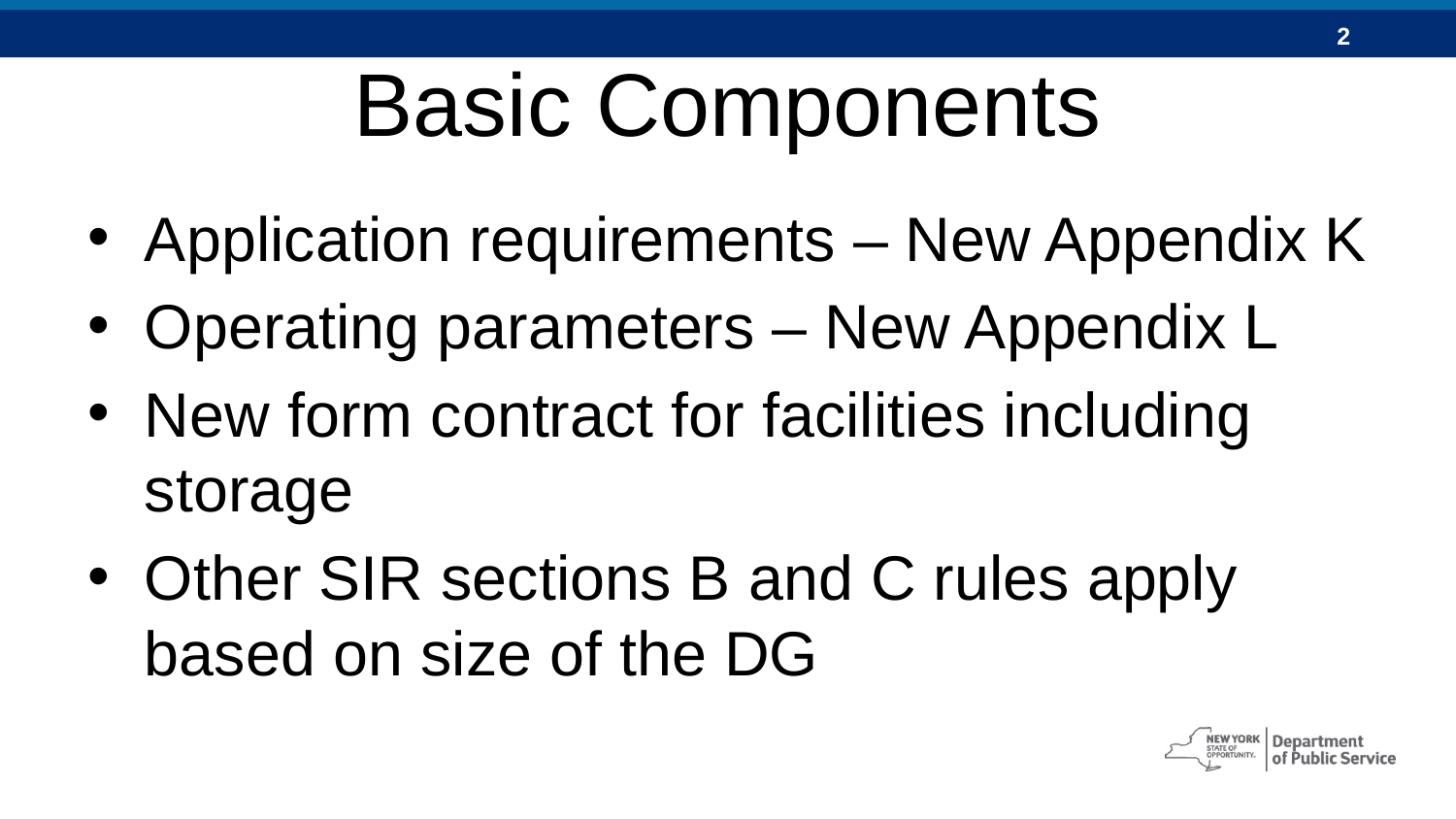

# Basic Components
Application requirements – New Appendix K
Operating parameters – New Appendix L
New form contract for facilities including storage
Other SIR sections B and C rules apply based on size of the DG